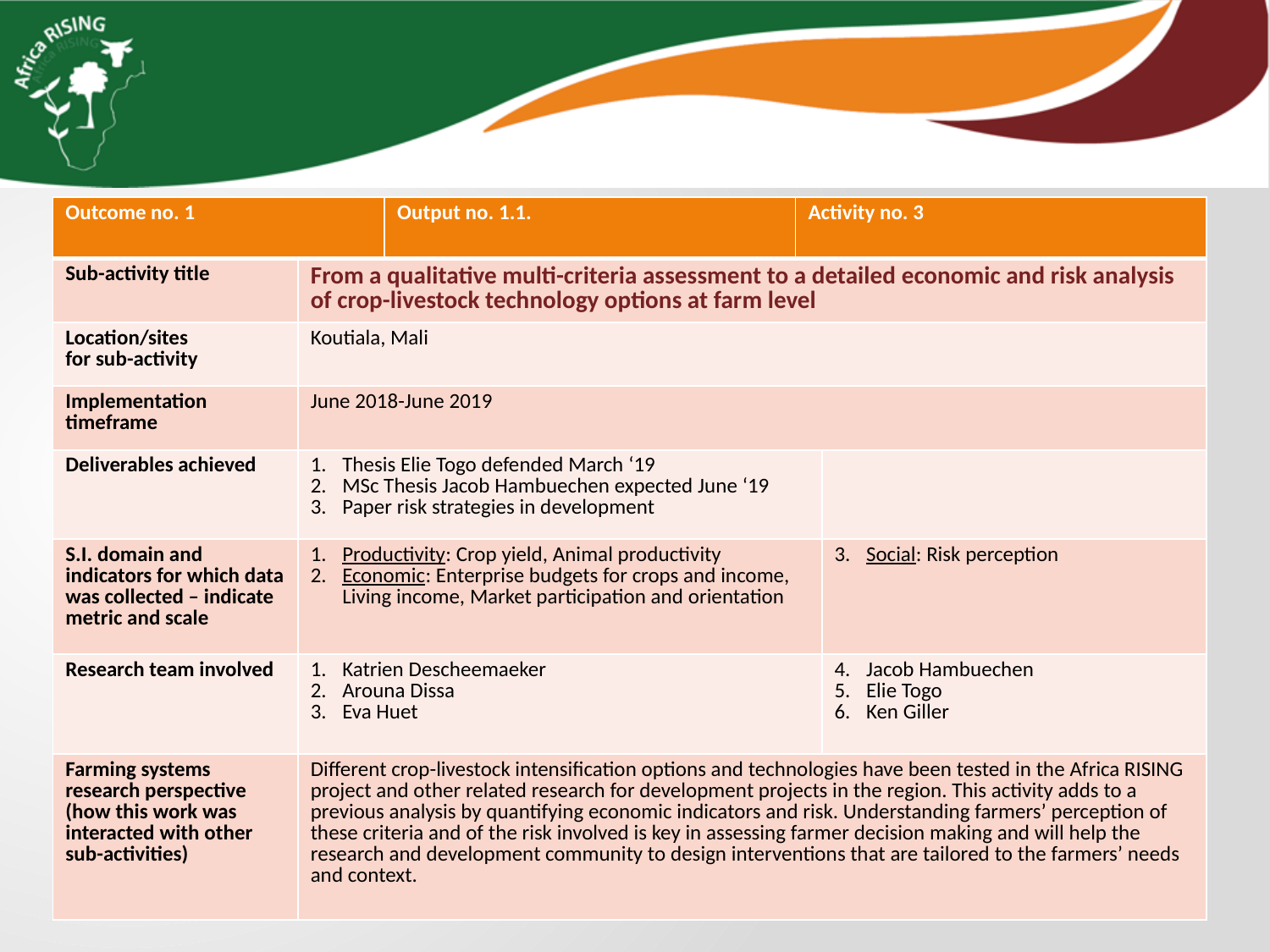

| Outcome no. 1 |  | Output no. 1.1. | Activity no. 3 |  |
| --- | --- | --- | --- | --- |
| Sub-activity title | From a qualitative multi-criteria assessment to a detailed economic and risk analysis of crop-livestock technology options at farm level |  |  |  |
| Location/sites for sub-activity | Koutiala, Mali |  |  |  |
| Implementation timeframe | June 2018-June 2019 |  |  |  |
| Deliverables achieved | Thesis Elie Togo defended March ‘19 MSc Thesis Jacob Hambuechen expected June ‘19 Paper risk strategies in development |  |  |  |
| S.I. domain and indicators for which data was collected – indicate metric and scale | Productivity: Crop yield, Animal productivity Economic: Enterprise budgets for crops and income, Living income, Market participation and orientation |  |  | Social: Risk perception |
| Research team involved | Katrien Descheemaeker Arouna Dissa Eva Huet |  |  | Jacob Hambuechen Elie Togo Ken Giller |
| Farming systems research perspective (how this work was interacted with other sub-activities) | Different crop-livestock intensification options and technologies have been tested in the Africa RISING project and other related research for development projects in the region. This activity adds to a previous analysis by quantifying economic indicators and risk. Understanding farmers’ perception of these criteria and of the risk involved is key in assessing farmer decision making and will help the research and development community to design interventions that are tailored to the farmers’ needs and context. |  |  |  |